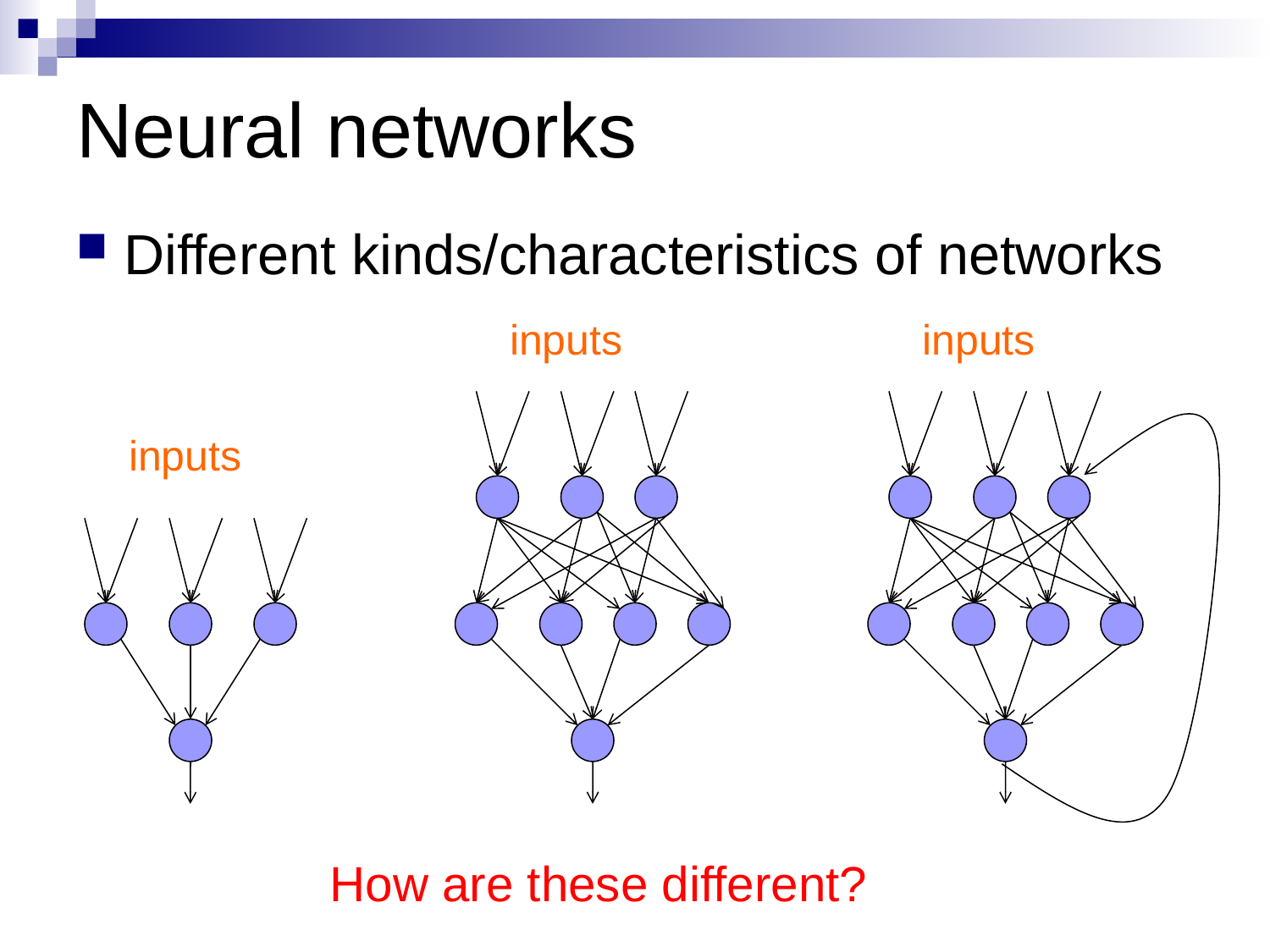

# Neural networks
Different kinds/characteristics of networks
inputs
inputs

inputs

How are these different?